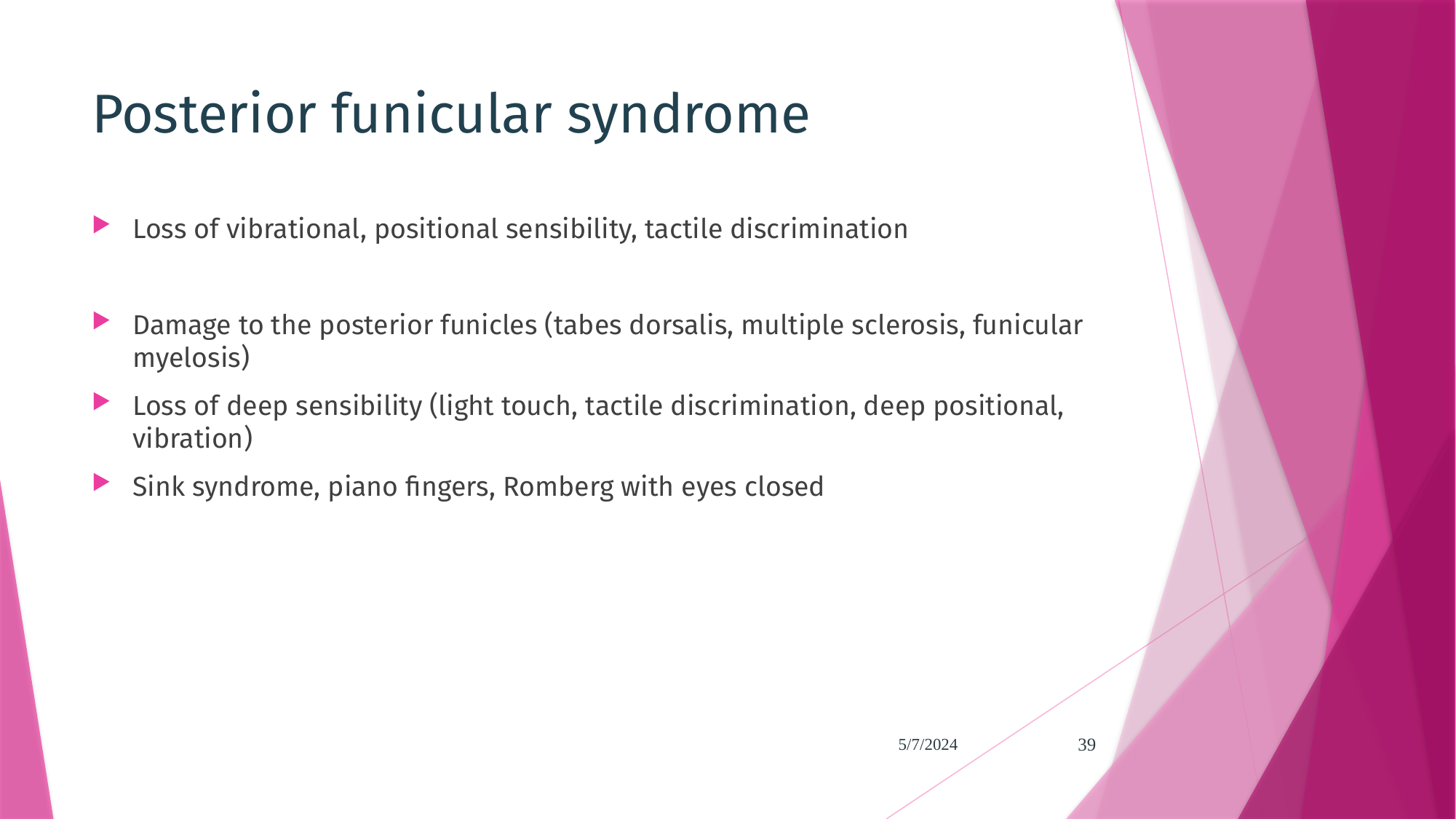

# Posterior funicular syndrome
Loss of vibrational, positional sensibility, tactile discrimination

Damage to the posterior funicles (tabes dorsalis, multiple sclerosis, funicular myelosis)
Loss of deep sensibility (light touch, tactile discrimination, deep positional, vibration)
Sink syndrome, piano fingers, Romberg with eyes closed
5/7/2024
39